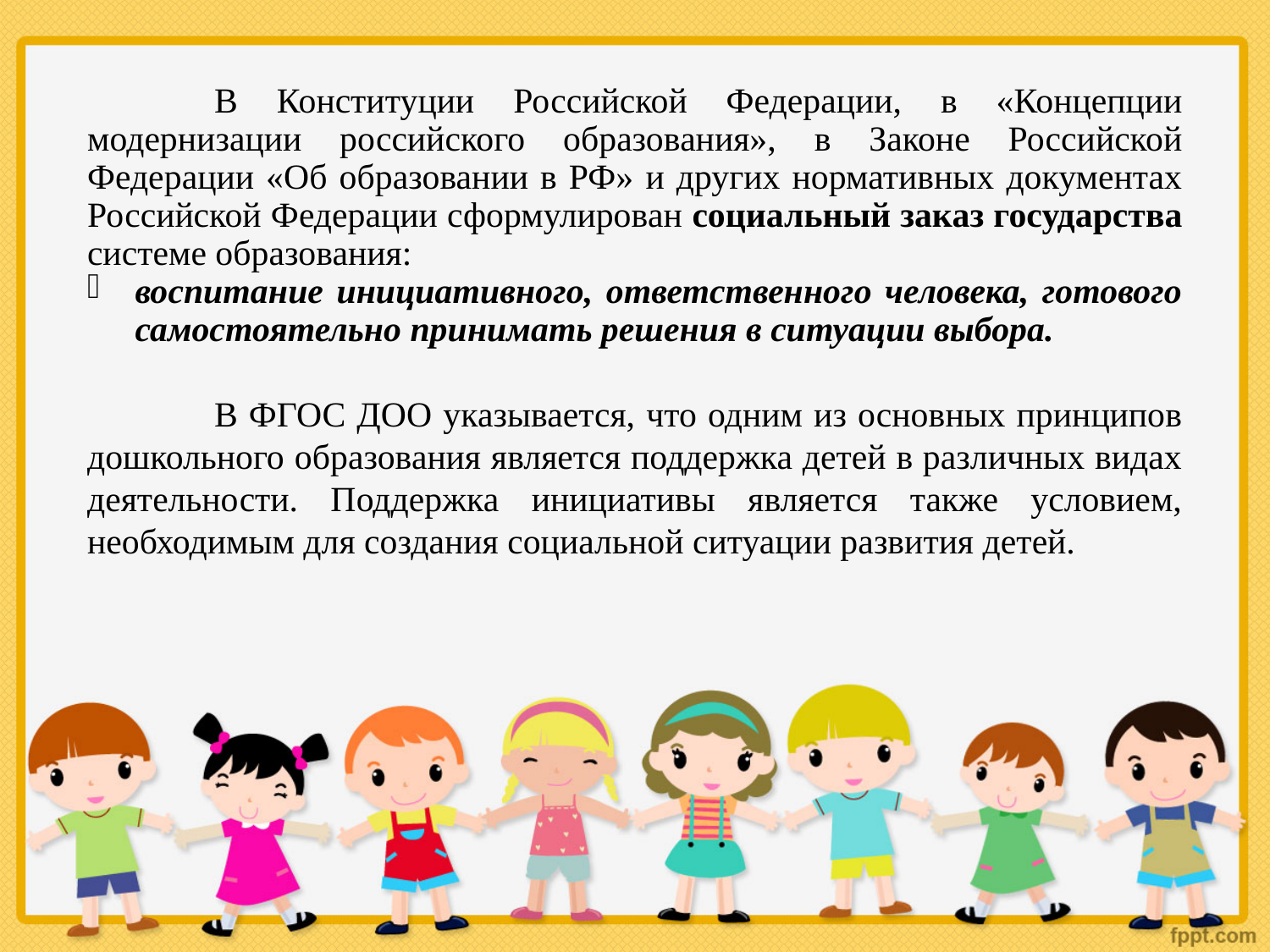

В Конституции Российской Федерации, в «Концепции модернизации российского образования», в Законе Российской Федерации «Об образовании в РФ» и других нормативных документах Российской Федерации сформулирован социальный заказ государства системе образования:
воспитание инициативного, ответственного человека, готового самостоятельно принимать решения в ситуации выбора.

	В ФГОС ДОО указывается, что одним из основных принципов дошкольного образования является поддержка детей в различных видах деятельности. Поддержка инициативы является также условием, необходимым для создания социальной ситуации развития детей.